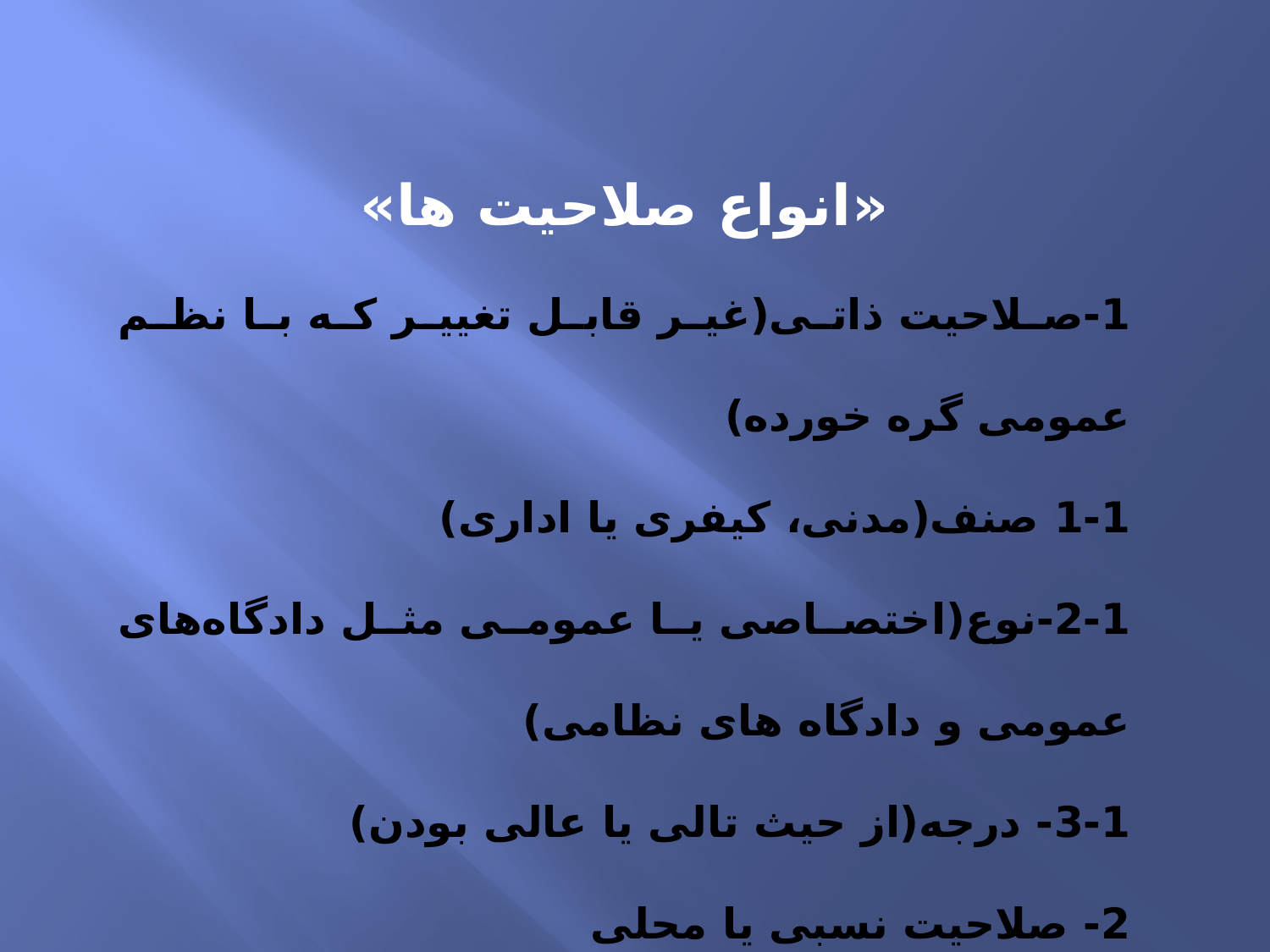

«انواع صلاحیت ها»
1-صلاحیت ذاتی(غیر قابل تغییر که با نظم عمومی گره خورده)
	1-1 صنف(مدنی، کیفری یا اداری)
	2-1-نوع(اختصاصی يا عمومی مثل دادگاه‌های عمومی و 	دادگاه های نظامی)
	3-1- درجه(از حيث تالی يا عالی بودن)
2- صلاحیت نسبی یا محلی